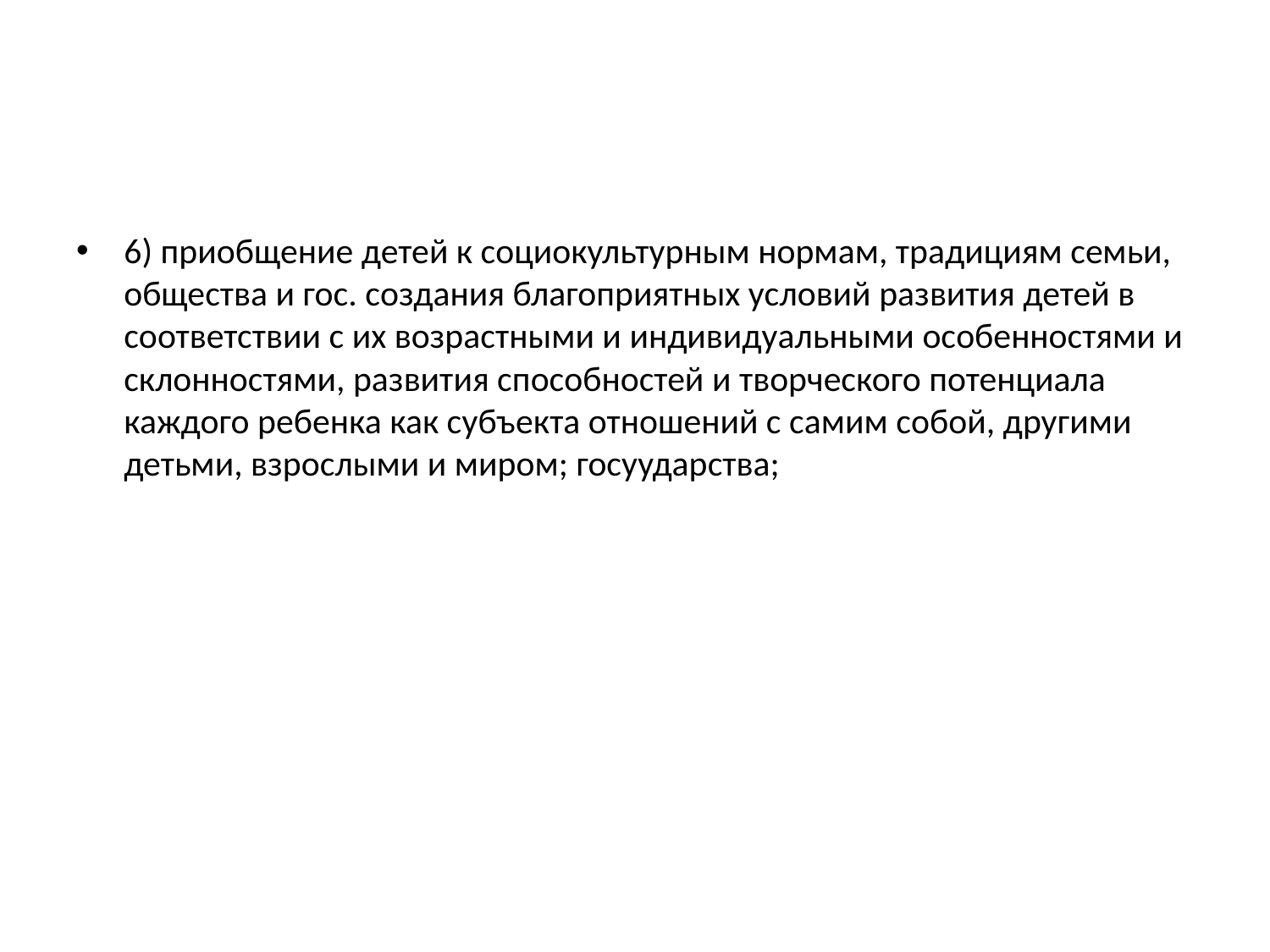

#
6) приобщение детей к социокультурным нормам, традициям семьи, общества и гос. создания благоприятных условий развития детей в соответствии с их возрастными и индивидуальными особенностями и склонностями, развития способностей и творческого потенциала каждого ребенка как субъекта отношений с самим собой, другими детьми, взрослыми и миром; госуударства;